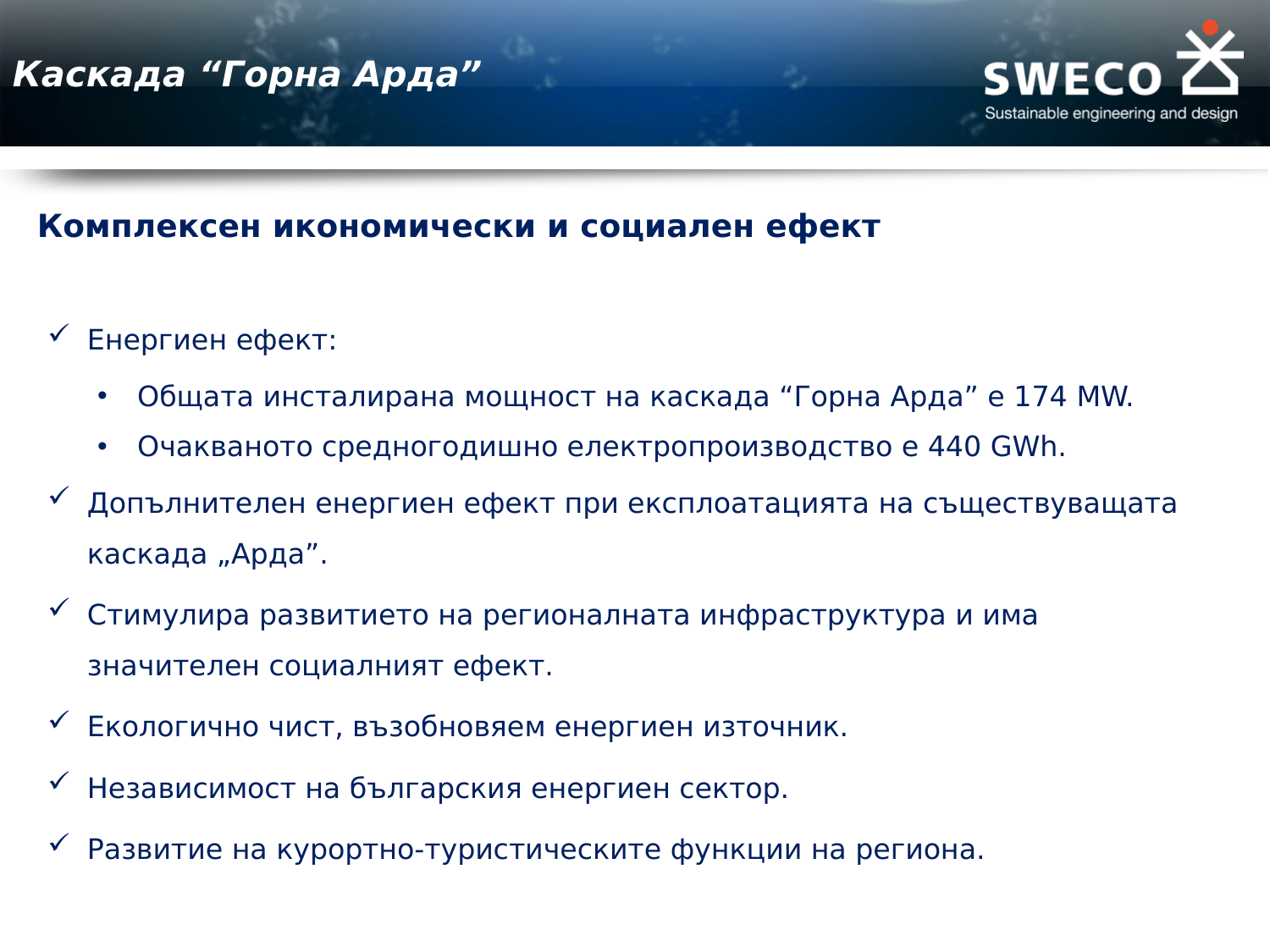

Каскада “Горна Арда”
Комплексен икономически и социален ефект
Енергиен ефект:
Общата инсталирана мощност на каскада “Горна Арда” е 174 MW.
Очакваното средногодишно електропроизводство е 440 GWh.
Допълнителен енергиен ефект при експлоатацията на съществуващата каскада „Арда”.
Стимулира развитието на регионалната инфраструктура и има значителен социалният ефект.
Екологично чист, възобновяем енергиен източник.
Независимост на българския енергиен сектор.
Развитие на курортно-туристическите функции на региона.